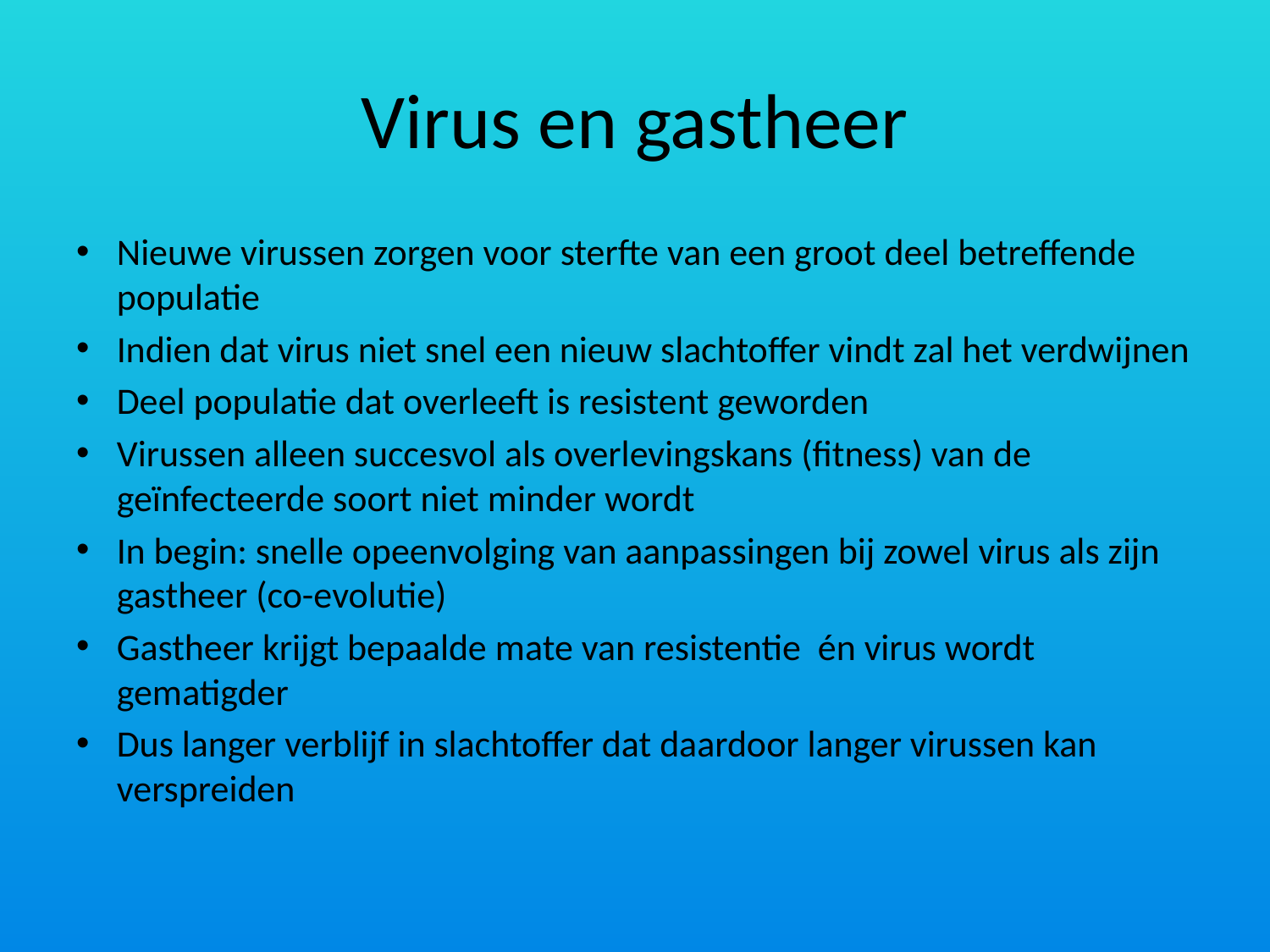

# Virus en gastheer
Nieuwe virussen zorgen voor sterfte van een groot deel betreffende populatie
Indien dat virus niet snel een nieuw slachtoffer vindt zal het verdwijnen
Deel populatie dat overleeft is resistent geworden
Virussen alleen succesvol als overlevingskans (fitness) van de geïnfecteerde soort niet minder wordt
In begin: snelle opeenvolging van aanpassingen bij zowel virus als zijn gastheer (co-evolutie)
Gastheer krijgt bepaalde mate van resistentie  én virus wordt gematigder
Dus langer verblijf in slachtoffer dat daardoor langer virussen kan verspreiden